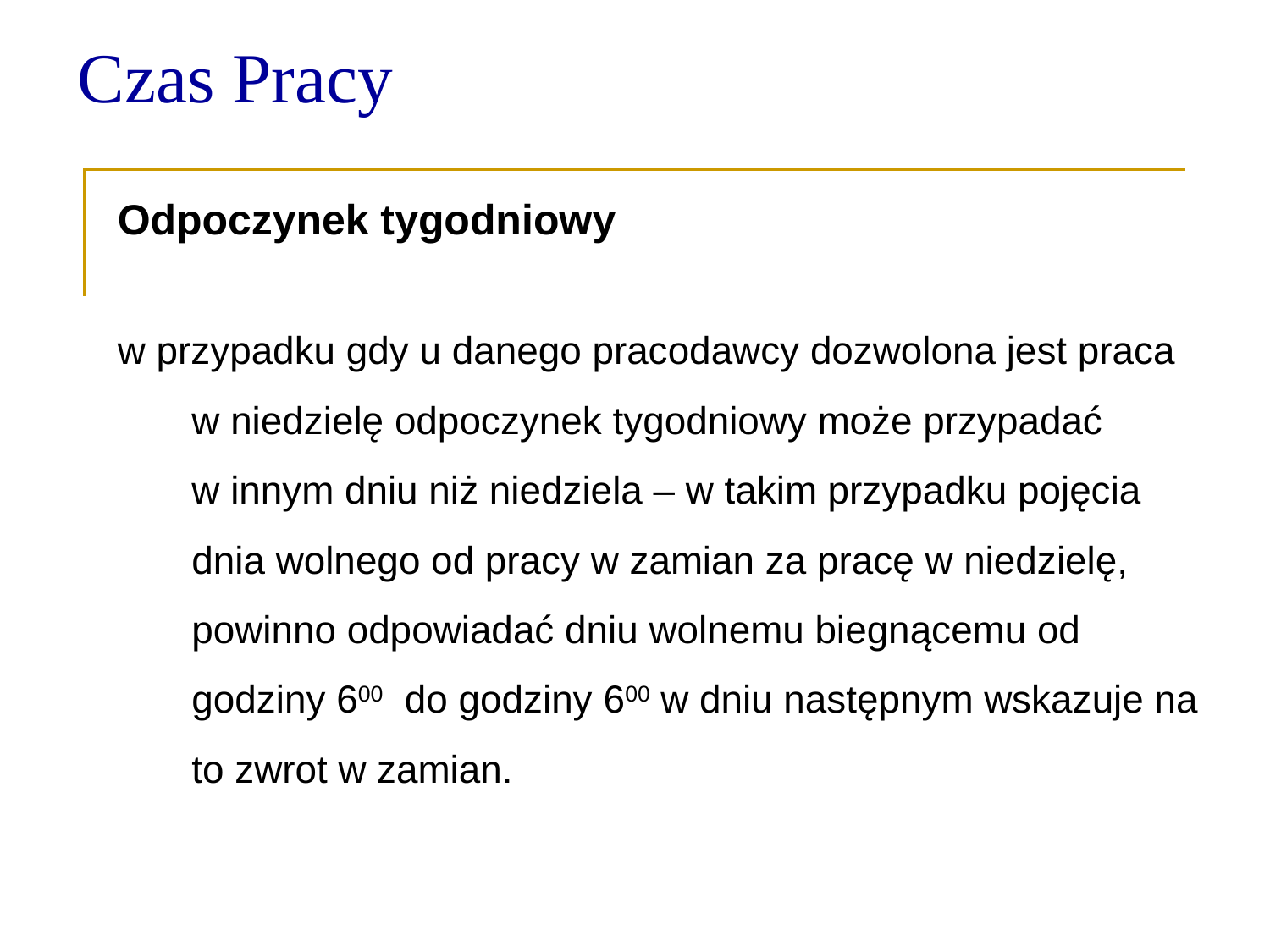

Czas Pracy
Odpoczynek tygodniowy
w przypadku gdy u danego pracodawcy dozwolona jest praca w niedzielę odpoczynek tygodniowy może przypadać
w innym dniu niż niedziela – w takim przypadku pojęcia dnia wolnego od pracy w zamian za pracę w niedzielę, powinno odpowiadać dniu wolnemu biegnącemu od godziny 600  do godziny 600 w dniu następnym wskazuje na to zwrot w zamian.